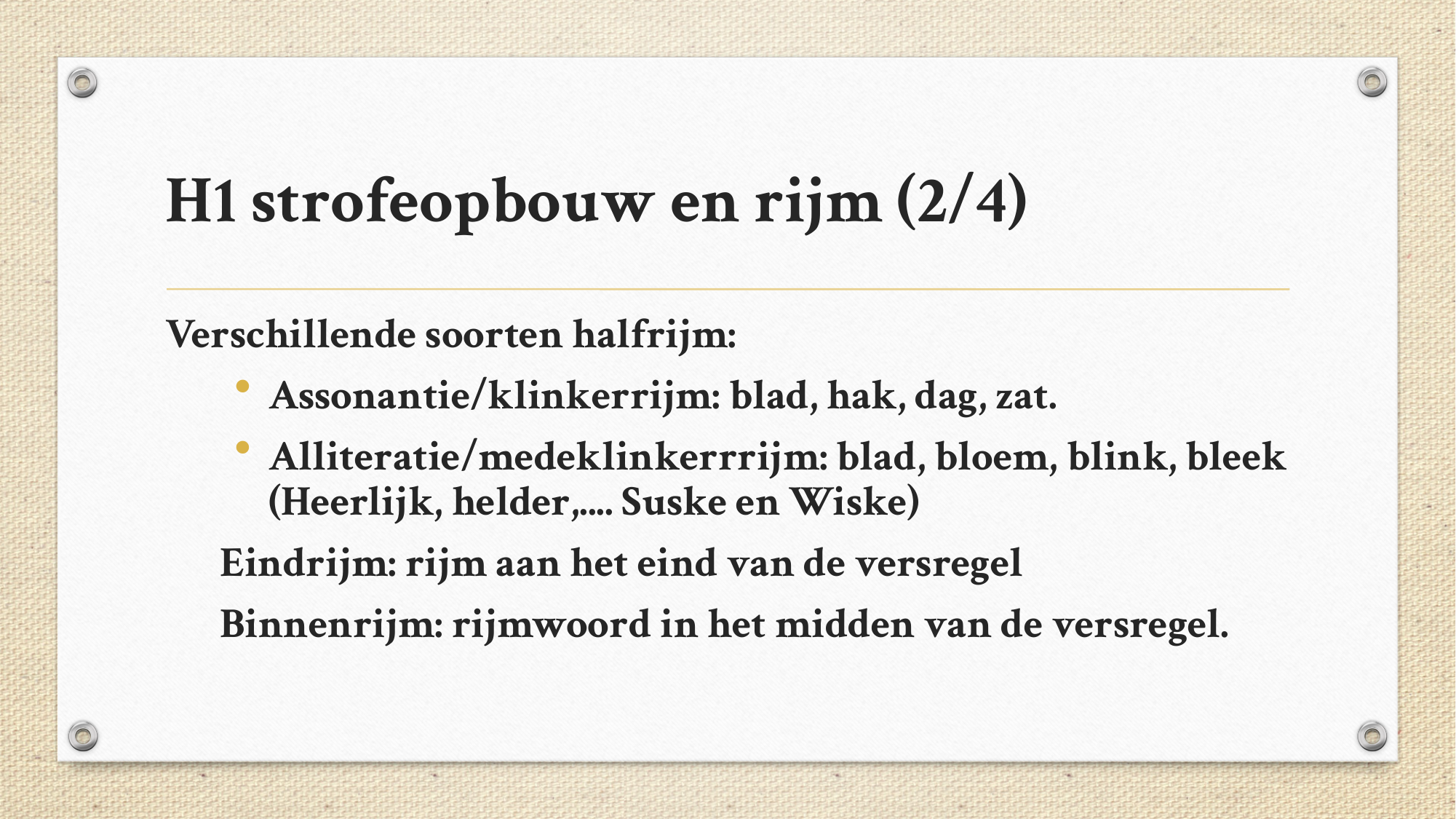

H1 strofeopbouw en rijm (2/4)
Verschillende soorten halfrijm:
Assonantie/klinkerrijm: blad, hak, dag, zat.
Alliteratie/medeklinkerrrijm: blad, bloem, blink, bleek (Heerlijk, helder,.... Suske en Wiske)
Eindrijm: rijm aan het eind van de versregel
Binnenrijm: rijmwoord in het midden van de versregel.